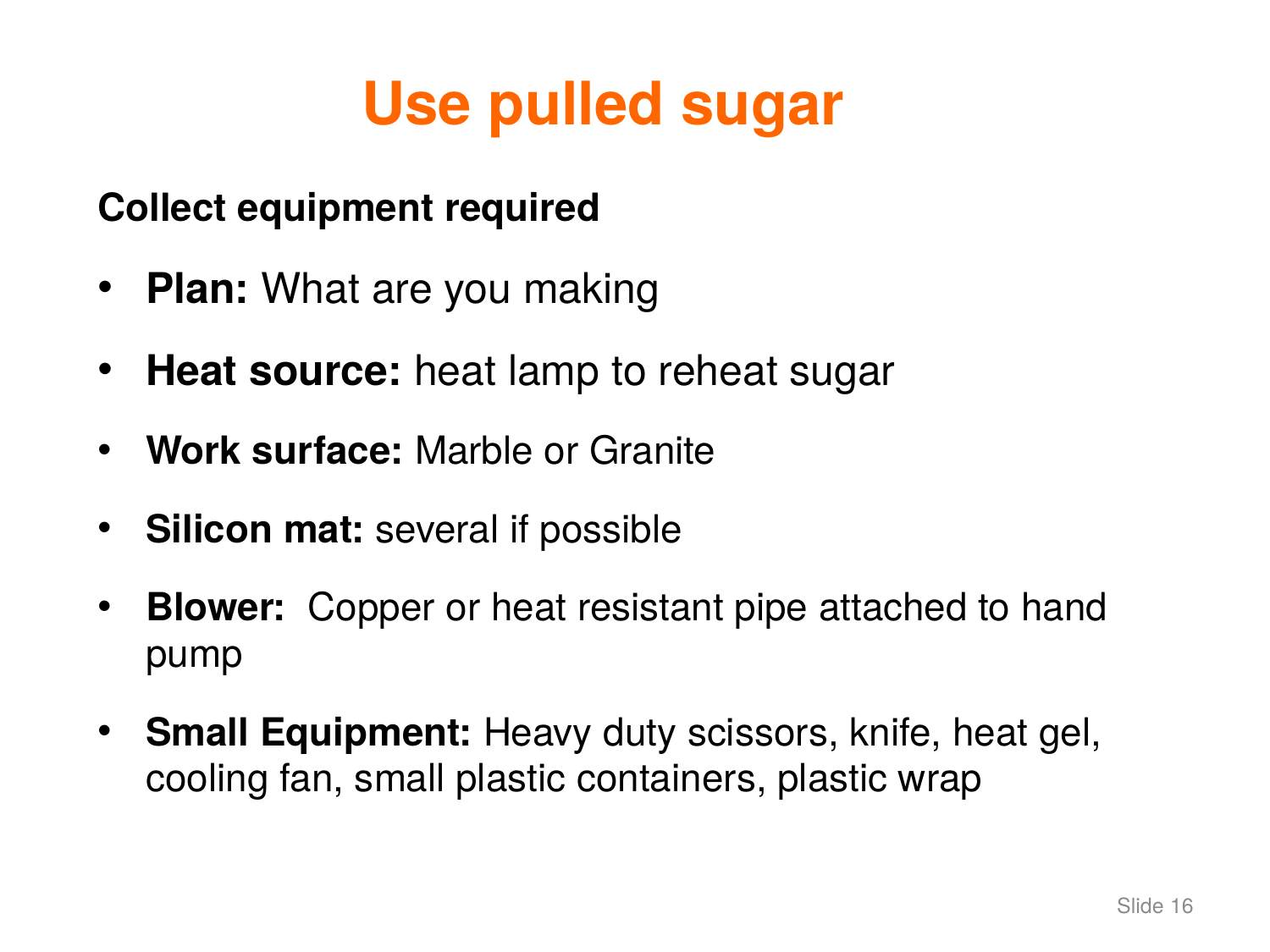

# Use pulled sugar
Collect equipment required
Plan: What are you making
Heat source: heat lamp to reheat sugar
Work surface: Marble or Granite
Silicon mat: several if possible
Blower:  Copper or heat resistant pipe attached to hand pump
Small Equipment: Heavy duty scissors, knife, heat gel, cooling fan, small plastic containers, plastic wrap
 Slide 16